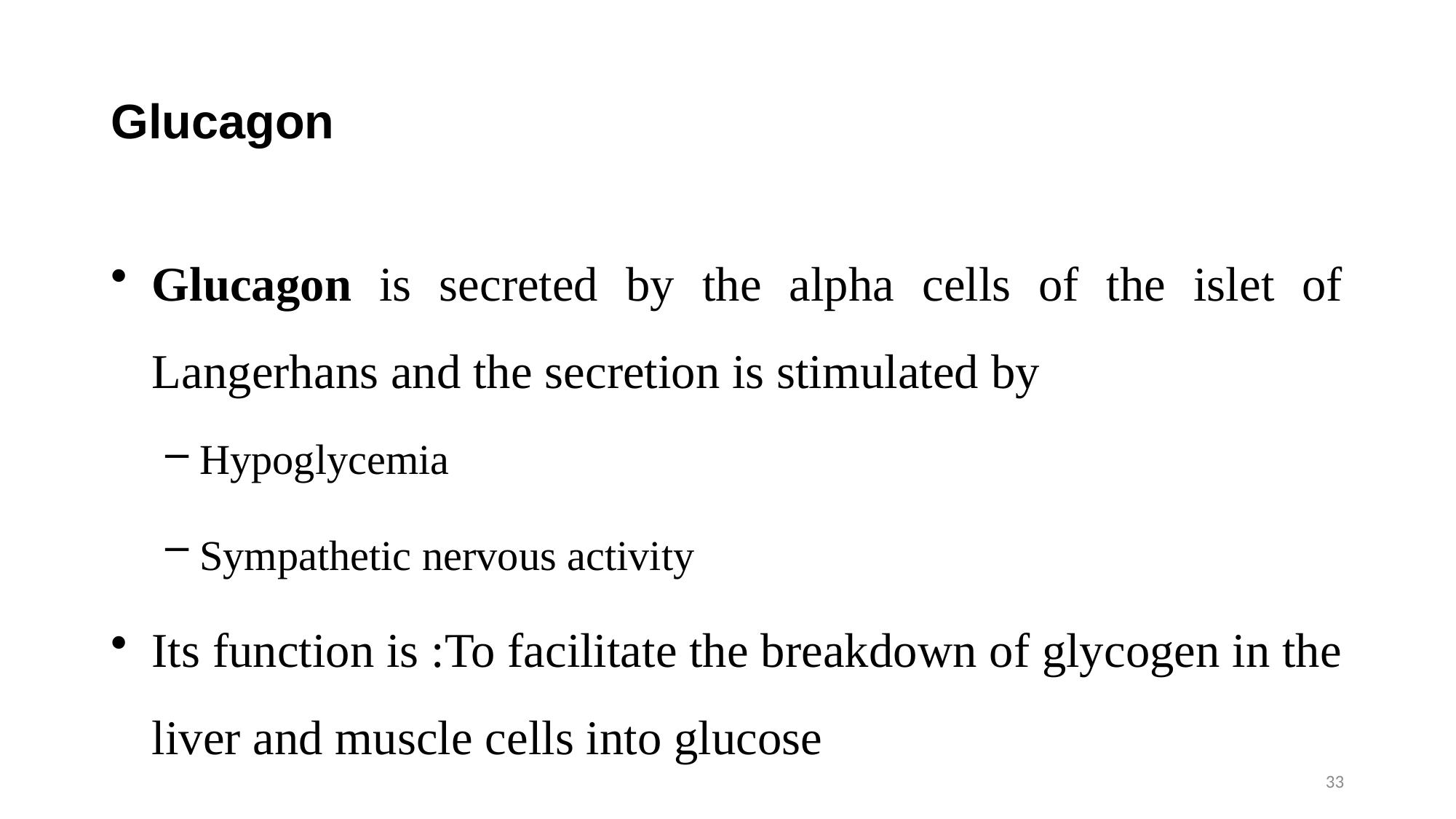

# Glucagon
Glucagon is secreted by the alpha cells of the islet of Langerhans and the secretion is stimulated by
Hypoglycemia
Sympathetic nervous activity
Its function is :To facilitate the breakdown of glycogen in the liver and muscle cells into glucose

33